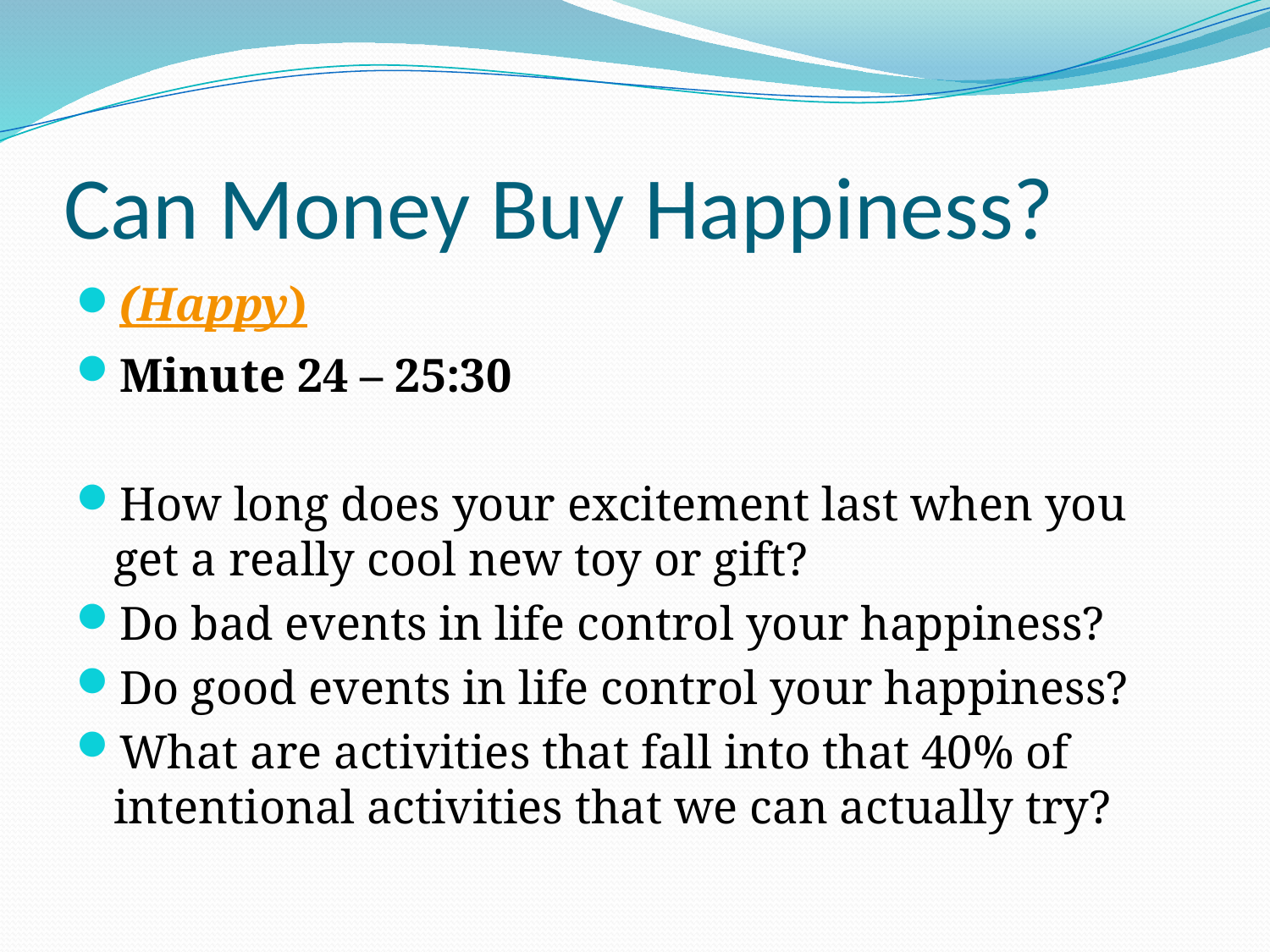

# Can Money Buy Happiness?
(Happy)
Minute 24 – 25:30

How long does your excitement last when you get a really cool new toy or gift?
Do bad events in life control your happiness?
Do good events in life control your happiness?
What are activities that fall into that 40% of intentional activities that we can actually try?